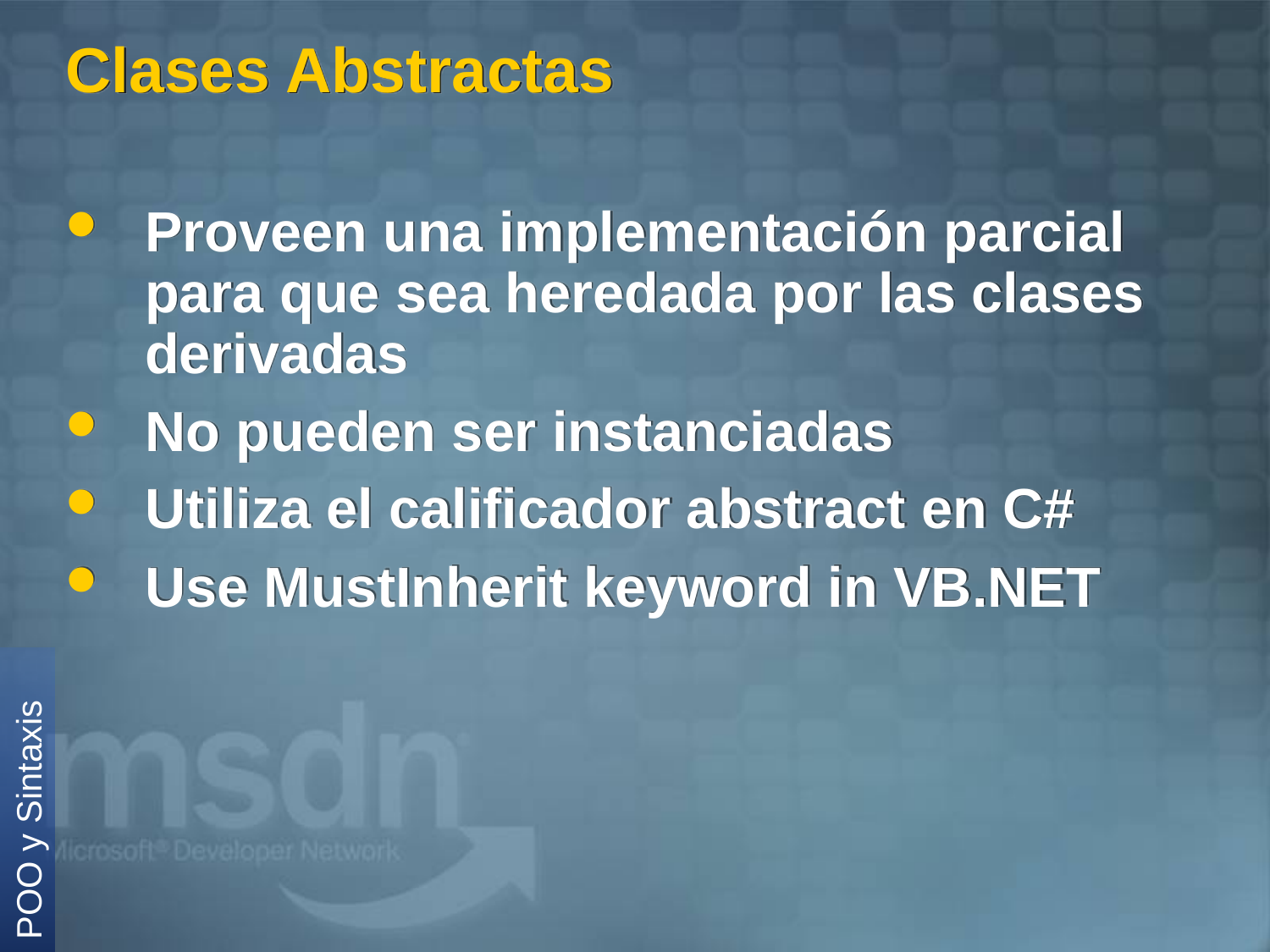

# Clases Abstractas
Proveen una implementación parcial para que sea heredada por las clases derivadas
No pueden ser instanciadas
Utiliza el calificador abstract en C#
Use MustInherit keyword in VB.NET
POO y Sintaxis